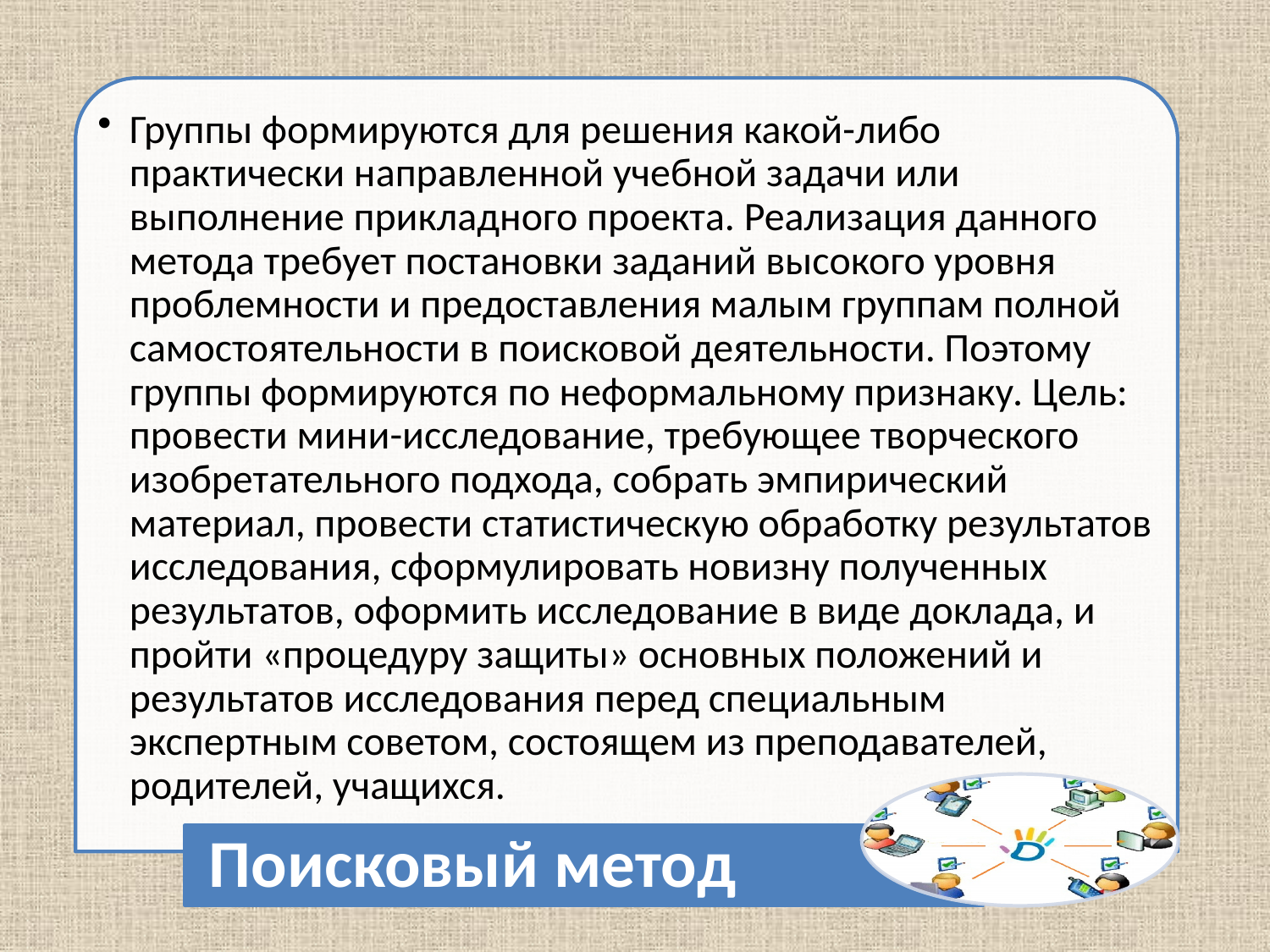

Группы формируются для решения какой-либо практически направленной учебной задачи или выполнение прикладного проекта. Реализация данного метода требует постановки заданий высокого уровня проблемности и предоставления малым группам полной самостоятельности в поисковой деятельности. Поэтому группы формируются по неформальному признаку. Цель: провести мини-исследование, требующее творческого изобретательного подхода, собрать эмпирический материал, провести статистическую обработку результатов исследования, сформулировать новизну полученных результатов, оформить исследование в виде доклада, и пройти «процедуру защиты» основных положений и результатов исследования перед специальным экспертным советом, состоящем из преподавателей, родителей, учащихся.
Поисковый метод